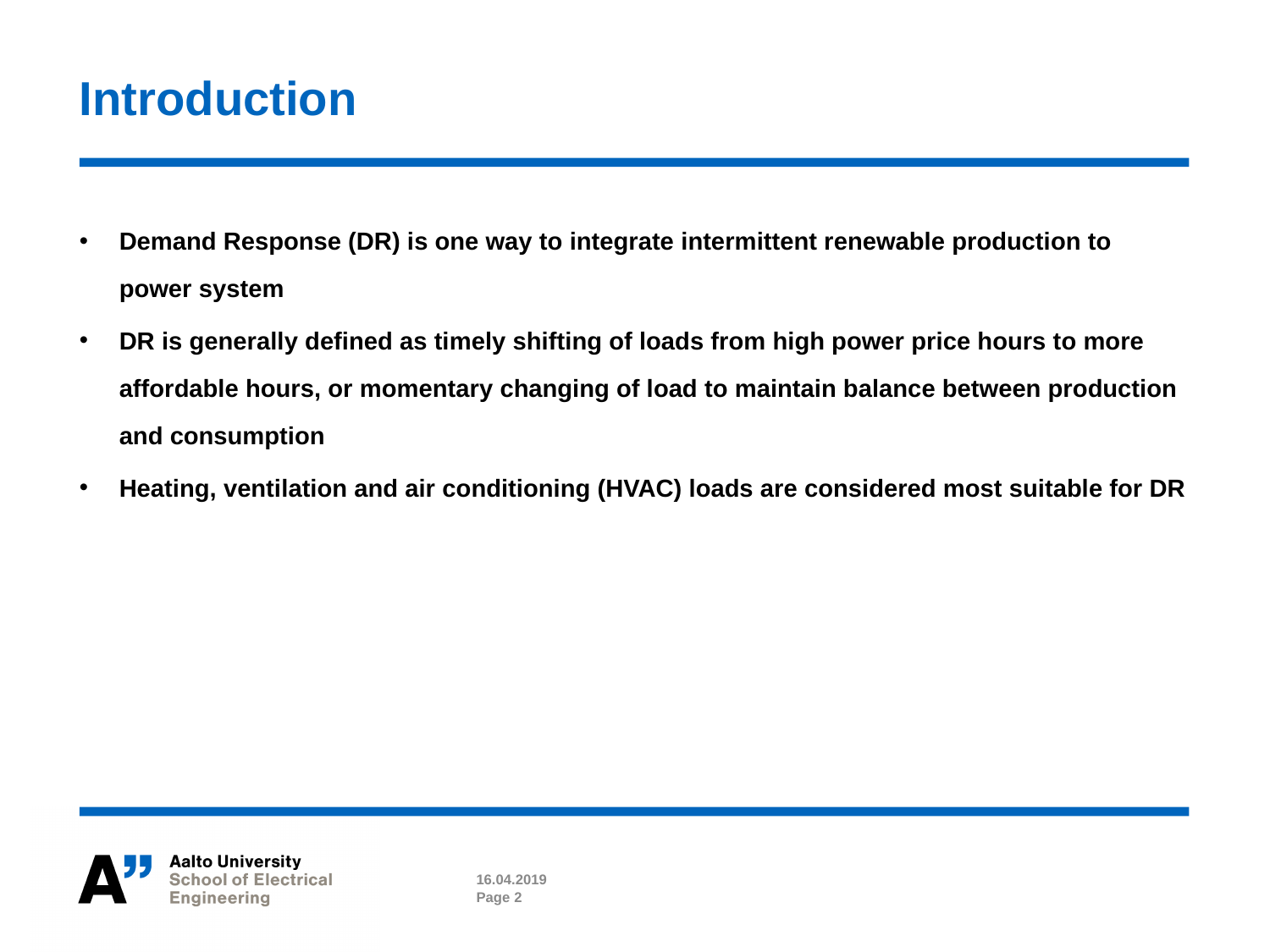

# Introduction
Demand Response (DR) is one way to integrate intermittent renewable production to power system
DR is generally defined as timely shifting of loads from high power price hours to more affordable hours, or momentary changing of load to maintain balance between production and consumption
Heating, ventilation and air conditioning (HVAC) loads are considered most suitable for DR

16.04.2019
Page 2